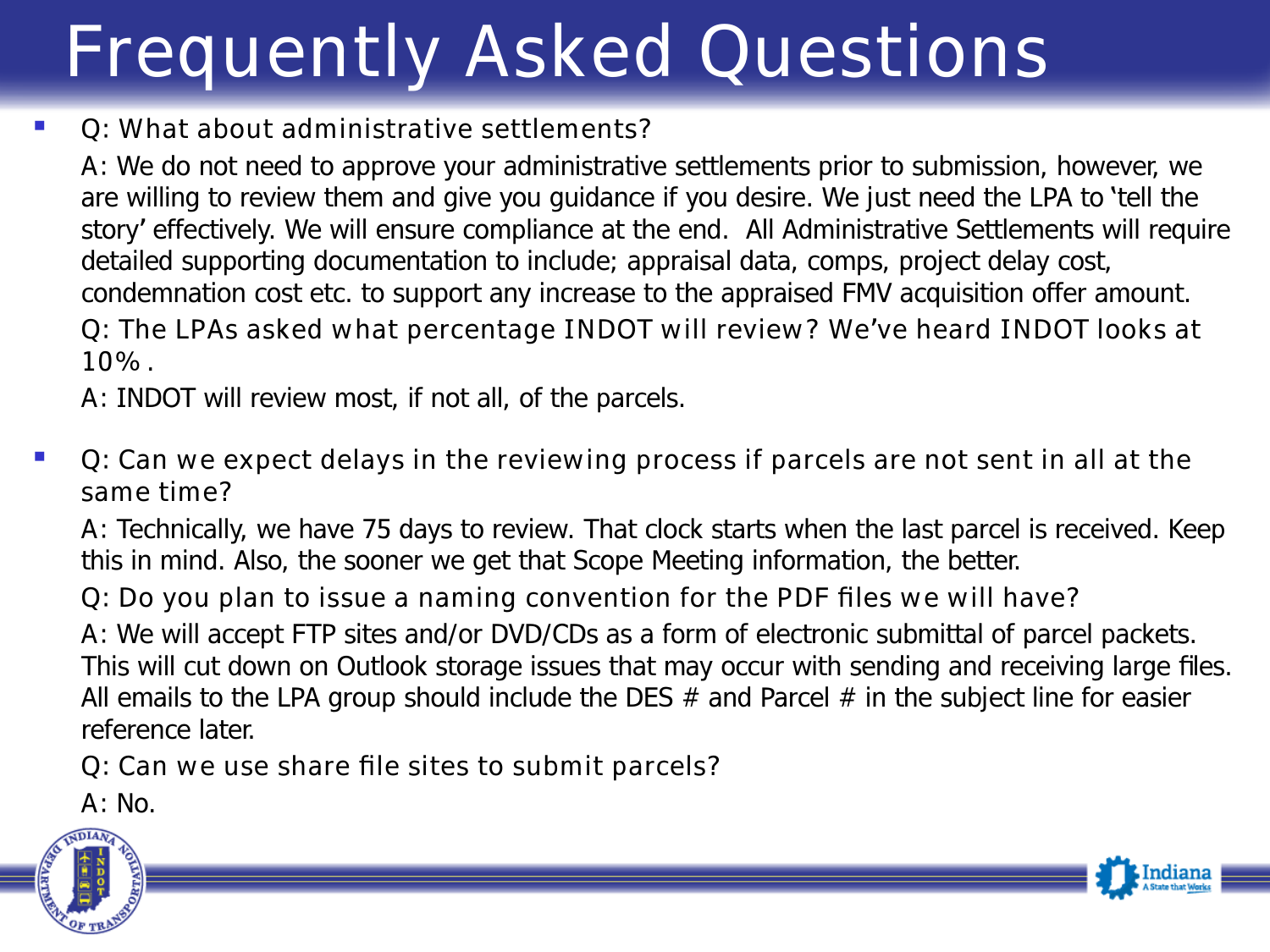

# Frequently Asked Questions
Q: What about administrative settlements?
	A: We do not need to approve your administrative settlements prior to submission, however, we are willing to review them and give you guidance if you desire. We just need the LPA to ‘tell the story’ effectively. We will ensure compliance at the end.  All Administrative Settlements will require detailed supporting documentation to include; appraisal data, comps, project delay cost, condemnation cost etc. to support any increase to the appraised FMV acquisition offer amount.
	Q: The LPAs asked what percentage INDOT will review? We’ve heard INDOT looks at 10%.
	A: INDOT will review most, if not all, of the parcels.

Q: Can we expect delays in the reviewing process if parcels are not sent in all at the same time?
	A: Technically, we have 75 days to review. That clock starts when the last parcel is received. Keep this in mind. Also, the sooner we get that Scope Meeting information, the better.
	Q: Do you plan to issue a naming convention for the PDF files we will have?
	A: We will accept FTP sites and/or DVD/CDs as a form of electronic submittal of parcel packets. This will cut down on Outlook storage issues that may occur with sending and receiving large files. All emails to the LPA group should include the DES # and Parcel # in the subject line for easier reference later.
	Q: Can we use share file sites to submit parcels?
	A: No.